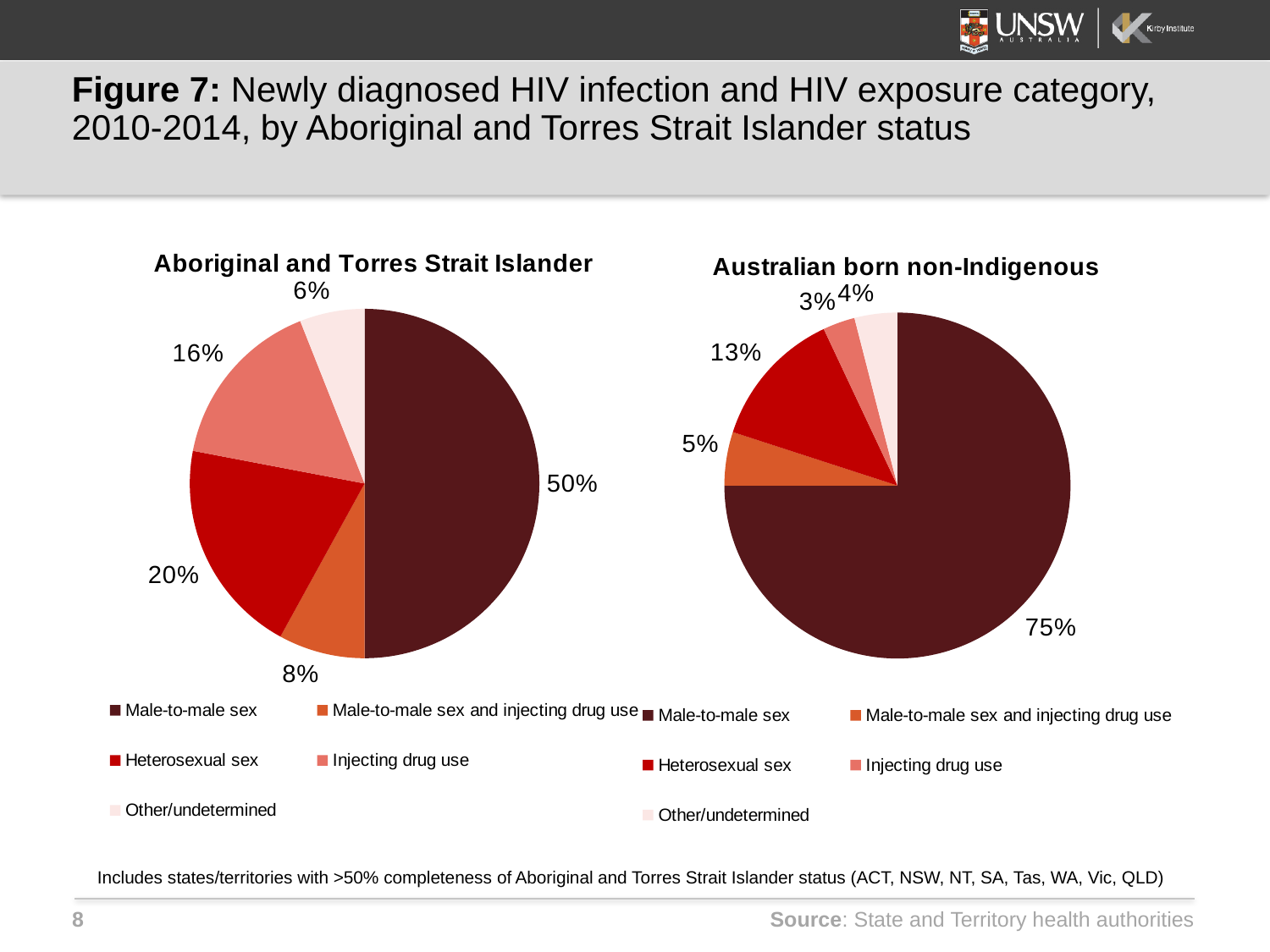

# Figure 7: Newly diagnosed HIV infection and HIV exposure category, 2010-2014, by Aboriginal and Torres Strait Islander status

### Chart: Aboriginal and Torres Strait Islander

| Category | Australian-born non-Indigenous |
|---|---|
| Male-to-male sex | 0.5 |
| Male-to-male sex and injecting drug use | 0.08 |
| Heterosexual sex | 0.2 |
| Injecting drug use | 0.16 |
| Other/undetermined | 0.06 |

### Chart: Australian born non-Indigenous

| Category | Aboriginal and Torres Strait Islander |
|---|---|
| Male-to-male sex | 0.75 |
| Male-to-male sex and injecting drug use | 0.05 |
| Heterosexual sex | 0.13 |
| Injecting drug use | 0.03 |
| Other/undetermined | 0.04 |
Includes states/territories with >50% completeness of Aboriginal and Torres Strait Islander status (ACT, NSW, NT, SA, Tas, WA, Vic, QLD)
Source: State and Territory health authorities

8